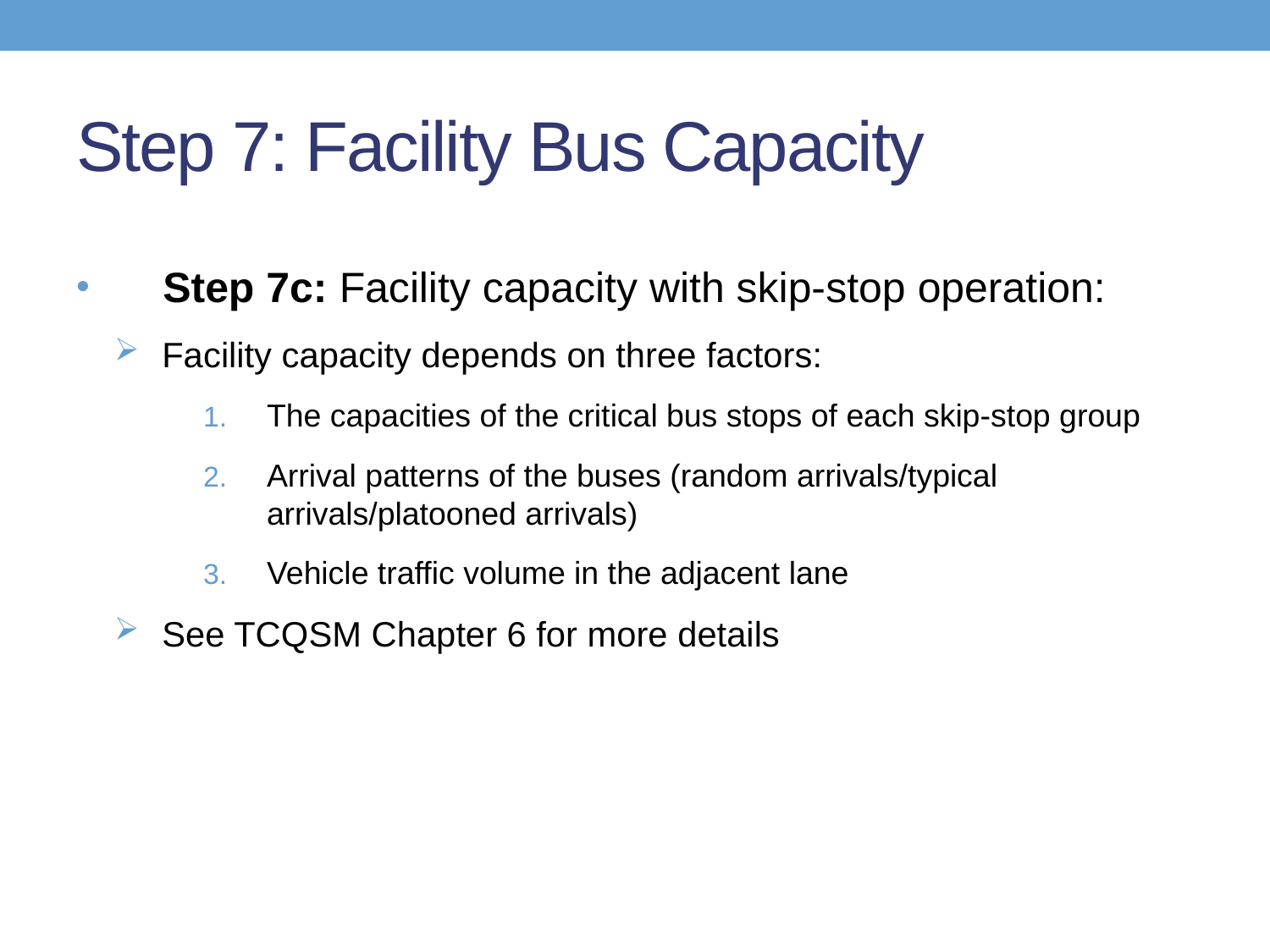

# Step 7: Facility Bus Capacity
Step 7c: Facility capacity with skip-stop operation:
Facility capacity depends on three factors:
The capacities of the critical bus stops of each skip-stop group
Arrival patterns of the buses (random arrivals/typical arrivals/platooned arrivals)
Vehicle traffic volume in the adjacent lane
See TCQSM Chapter 6 for more details